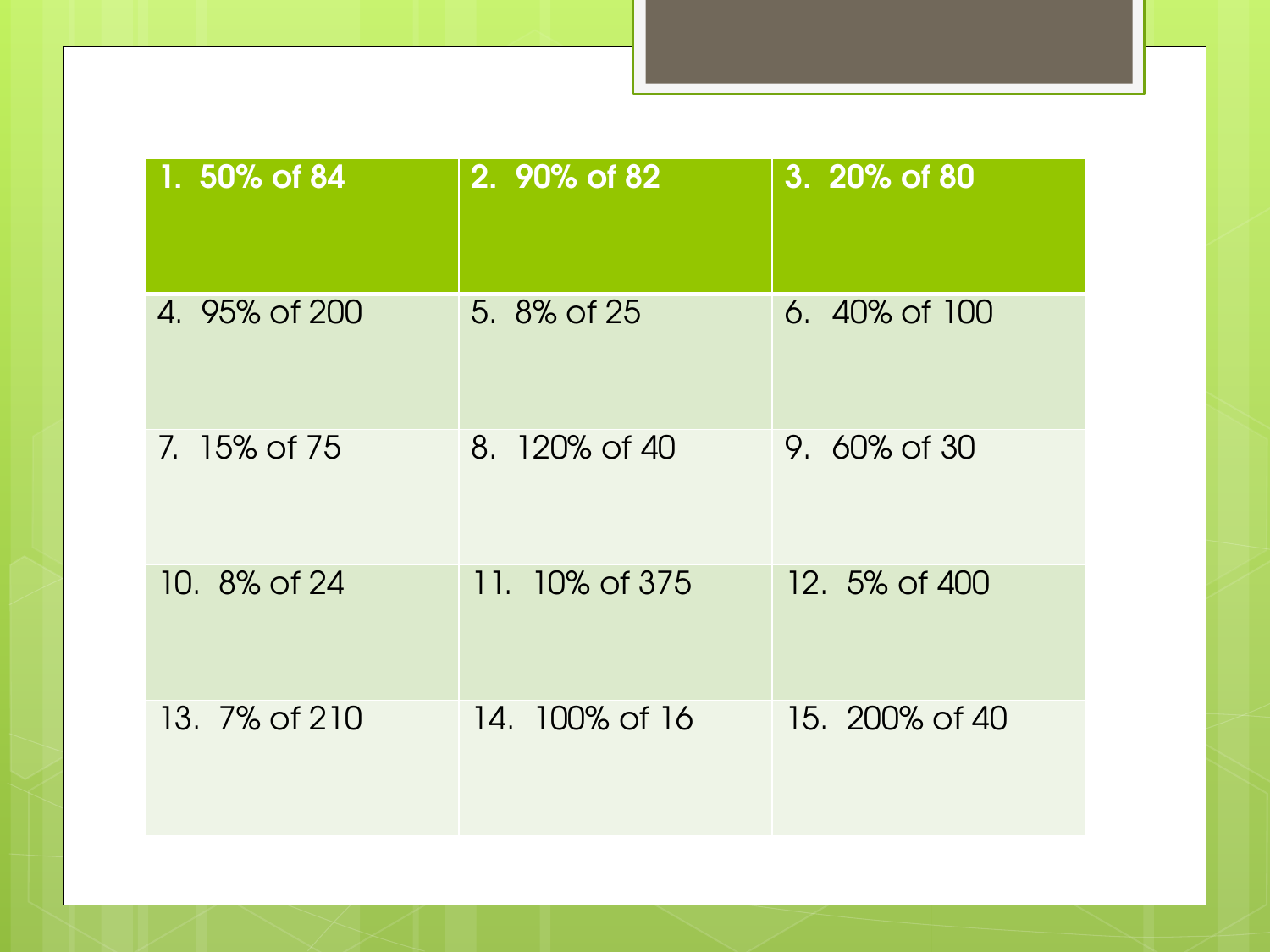

# Try these:
| 1. 50% of 84 | 2. 90% of 82 | 3. 20% of 80 |
| --- | --- | --- |
| 4. 95% of 200 | 5. 8% of 25 | 40% of 100 |
| 7. 15% of 75 | 8. 120% of 40 | 60% of 30 |
| 10. 8% of 24 | 11. 10% of 375 | 12. 5% of 400 |
| 13. 7% of 210 | 14. 100% of 16 | 15. 200% of 40 |